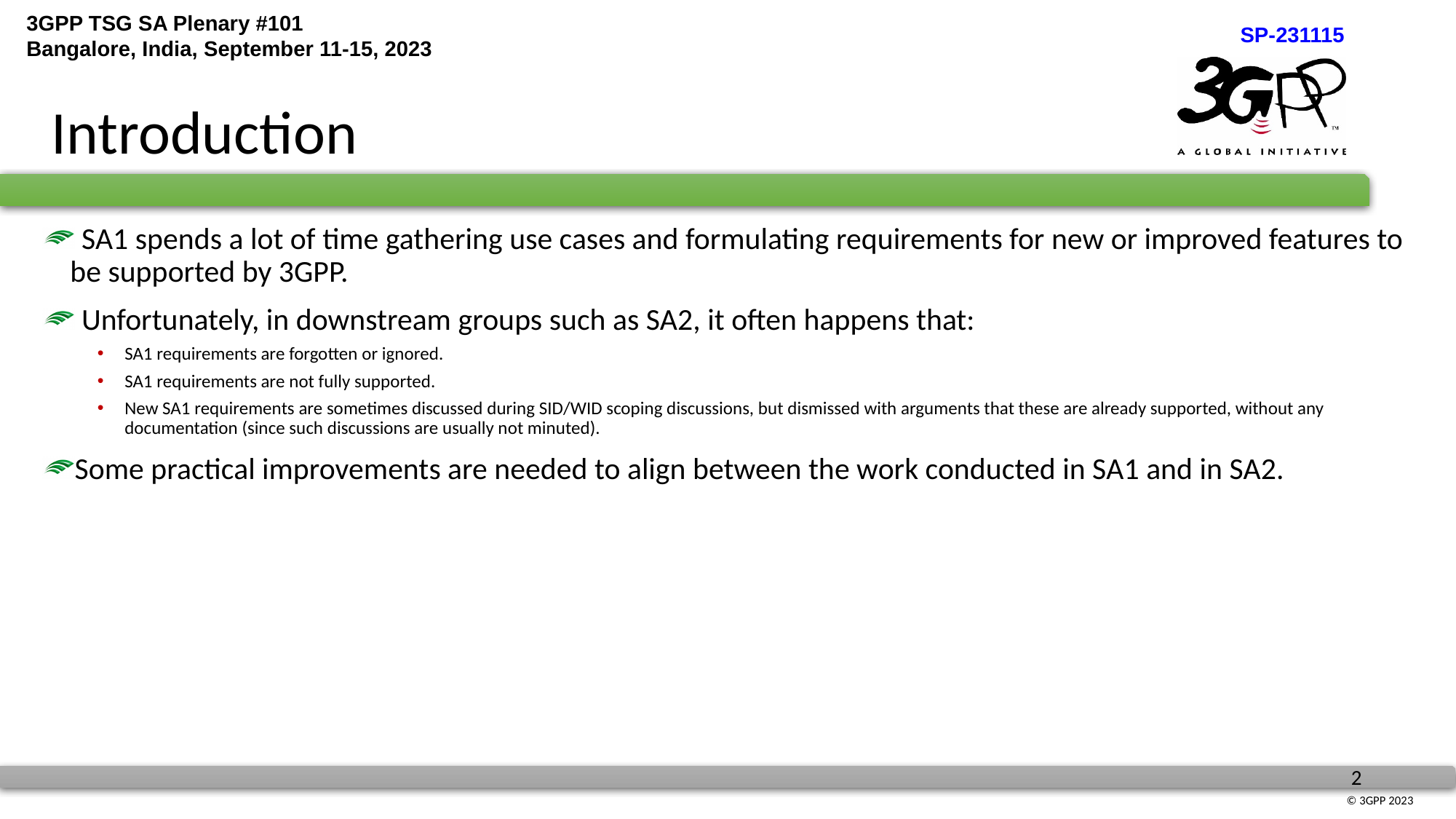

# Introduction
 SA1 spends a lot of time gathering use cases and formulating requirements for new or improved features to be supported by 3GPP.
 Unfortunately, in downstream groups such as SA2, it often happens that:
SA1 requirements are forgotten or ignored.
SA1 requirements are not fully supported.
New SA1 requirements are sometimes discussed during SID/WID scoping discussions, but dismissed with arguments that these are already supported, without any documentation (since such discussions are usually not minuted).
Some practical improvements are needed to align between the work conducted in SA1 and in SA2.